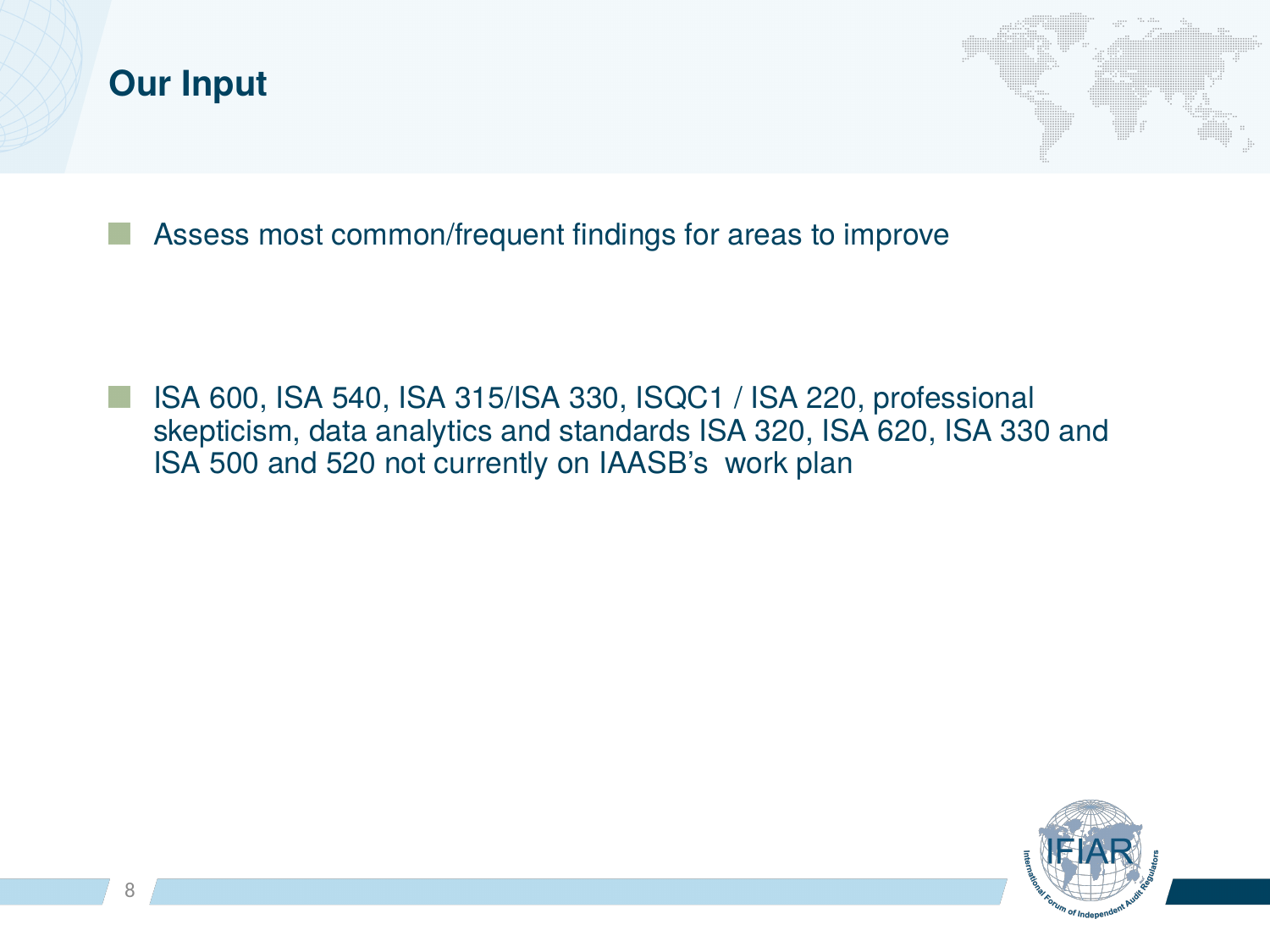

# Our Input
Assess most common/frequent findings for areas to improve

ISA 600, ISA 540, ISA 315/ISA 330, ISQC1 / ISA 220, professional skepticism, data analytics and standards ISA 320, ISA 620, ISA 330 and ISA 500 and 520 not currently on IAASB’s  work plan